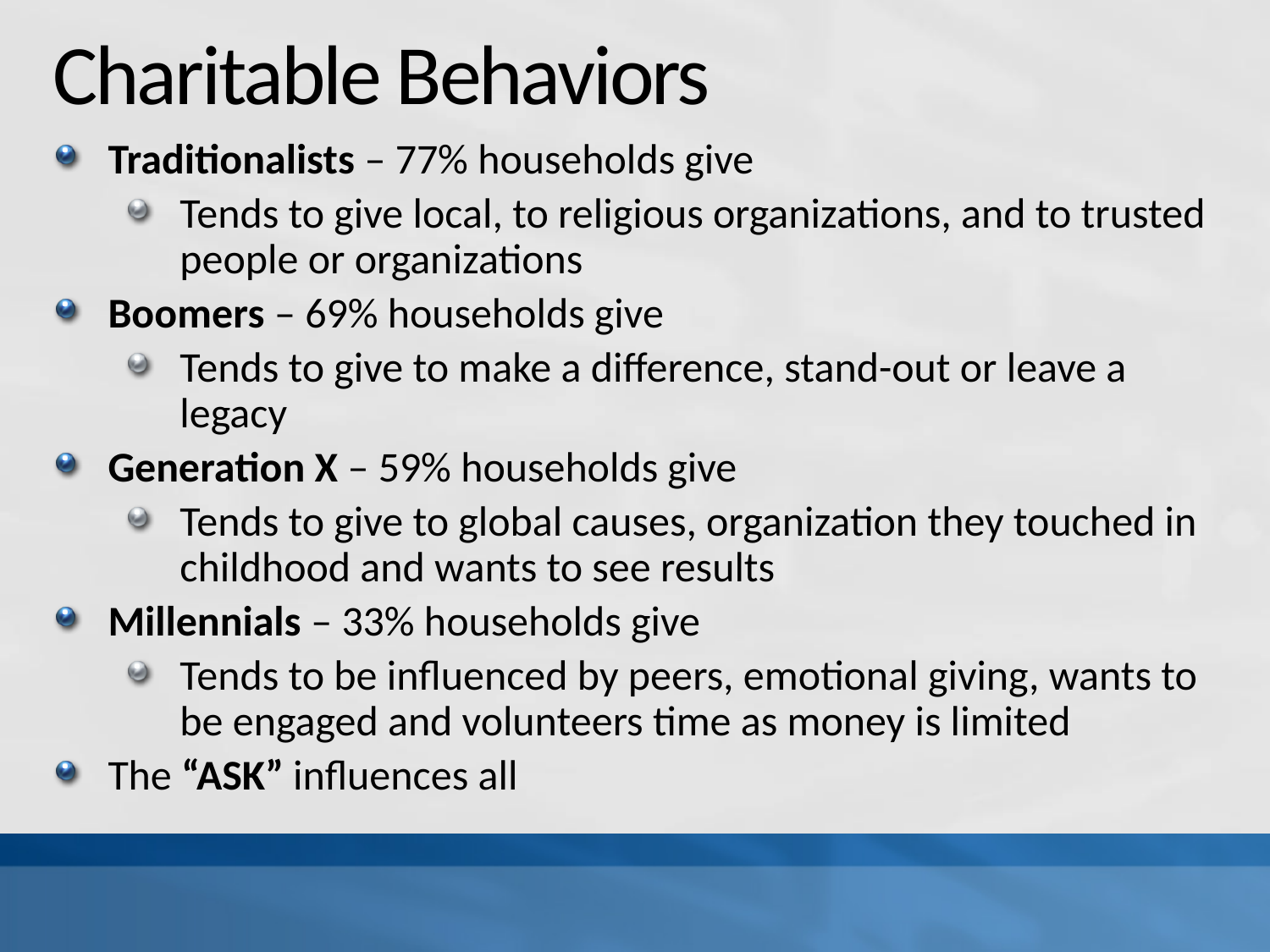

# Charitable Behaviors
Traditionalists – 77% households give
Tends to give local, to religious organizations, and to trusted people or organizations
Boomers – 69% households give
Tends to give to make a difference, stand-out or leave a legacy
Generation X – 59% households give
Tends to give to global causes, organization they touched in childhood and wants to see results
Millennials – 33% households give
Tends to be influenced by peers, emotional giving, wants to be engaged and volunteers time as money is limited
The “ASK” influences all